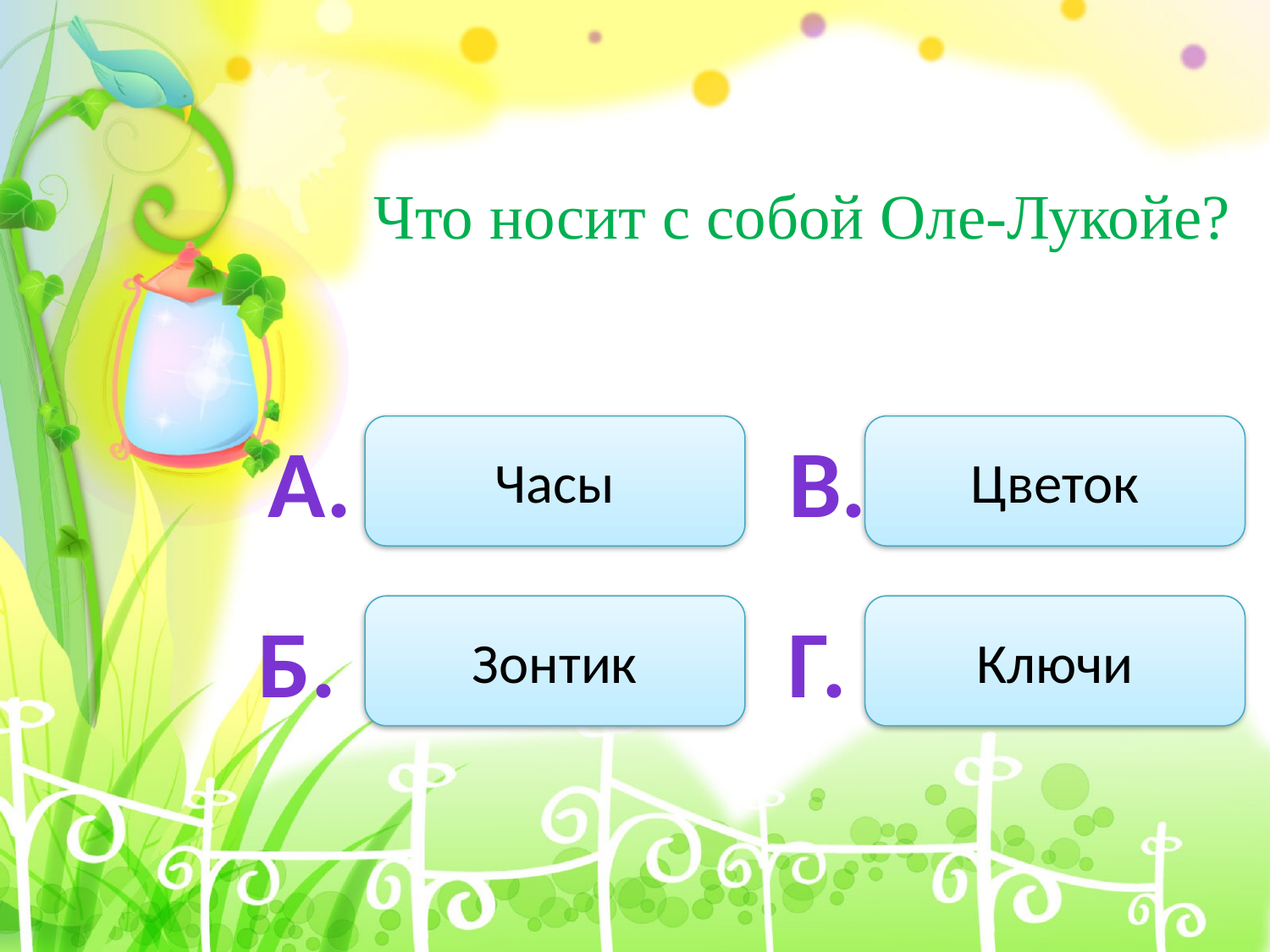

Что носит с собой Оле-Лукойе?
А.
Часы
В.
Цветок
Б.
Зонтик
Г.
Ключи